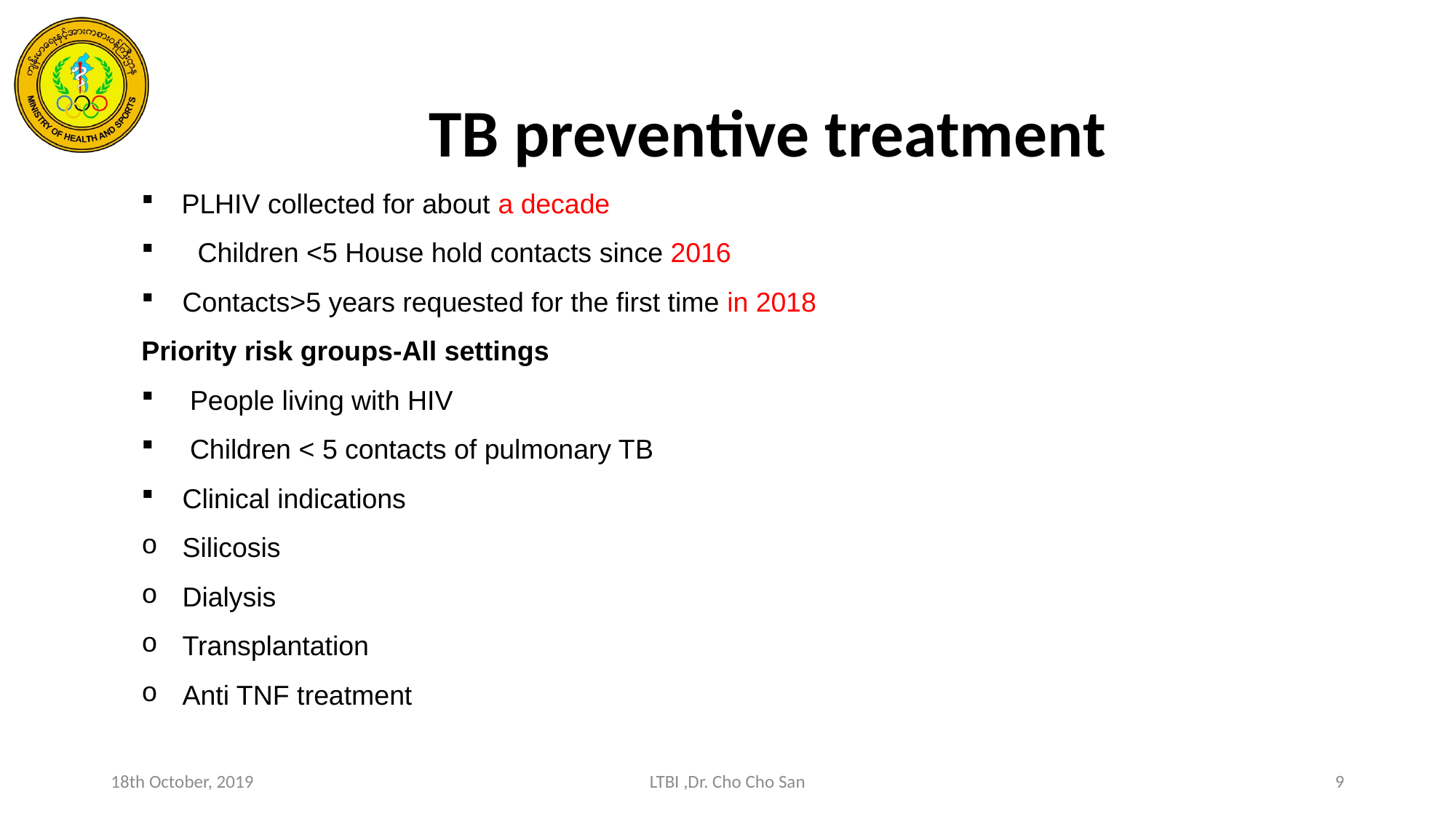

TB preventive treatment
 PLHIV collected for about a decade
  Children <5 House hold contacts since 2016
Contacts>5 years requested for the first time in 2018
Priority risk groups-All settings
 People living with HIV
 Children < 5 contacts of pulmonary TB
Clinical indications
Silicosis
Dialysis
Transplantation
Anti TNF treatment
18th October, 2019
LTBI ,Dr. Cho Cho San
9